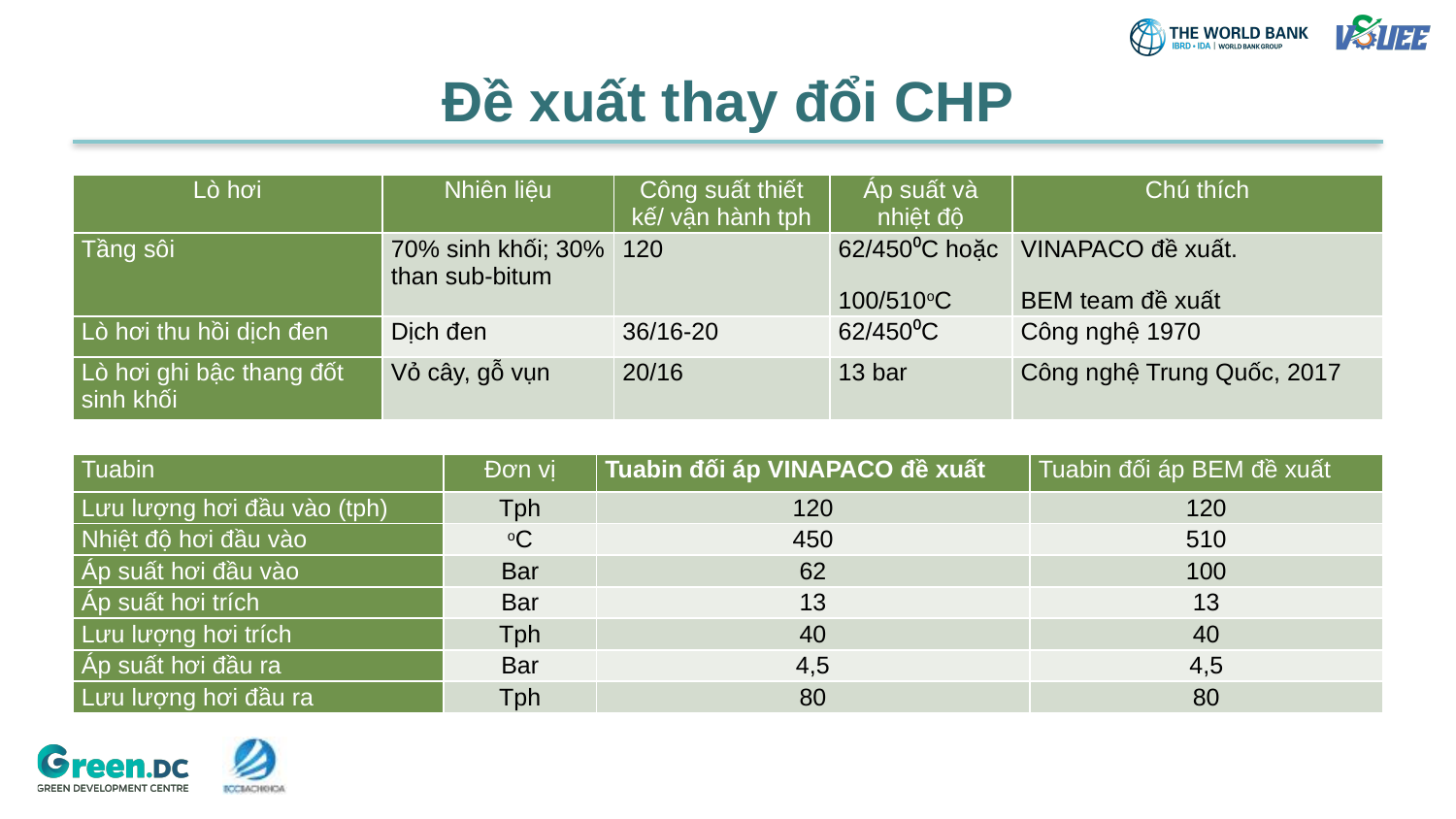

# Đề xuất thay đổi CHP
| Lò hơi | Nhiên liệu | Công suất thiết kế/ vận hành tph | Áp suất và nhiệt độ | Chú thích |
| --- | --- | --- | --- | --- |
| Tầng sôi | 70% sinh khối; 30% than sub-bitum | 120 | 62/450⁰C hoặc 100/510oC | VINAPACO đề xuất. BEM team đề xuất |
| Lò hơi thu hồi dịch đen | Dịch đen | 36/16-20 | 62/450⁰C | Công nghệ 1970 |
| Lò hơi ghi bậc thang đốt sinh khối | Vỏ cây, gỗ vụn | 20/16 | 13 bar | Công nghệ Trung Quốc, 2017 |
| Tuabin | Đơn vị | Tuabin đối áp VINAPACO đề xuất | Tuabin đối áp BEM đề xuất |
| --- | --- | --- | --- |
| Lưu lượng hơi đầu vào (tph) | Tph | 120 | 120 |
| Nhiệt độ hơi đầu vào | oC | 450 | 510 |
| Áp suất hơi đầu vào | Bar | 62 | 100 |
| Áp suất hơi trích | Bar | 13 | 13 |
| Lưu lượng hơi trích | Tph | 40 | 40 |
| Áp suất hơi đầu ra | Bar | 4,5 | 4,5 |
| Lưu lượng hơi đầu ra | Tph | 80 | 80 |